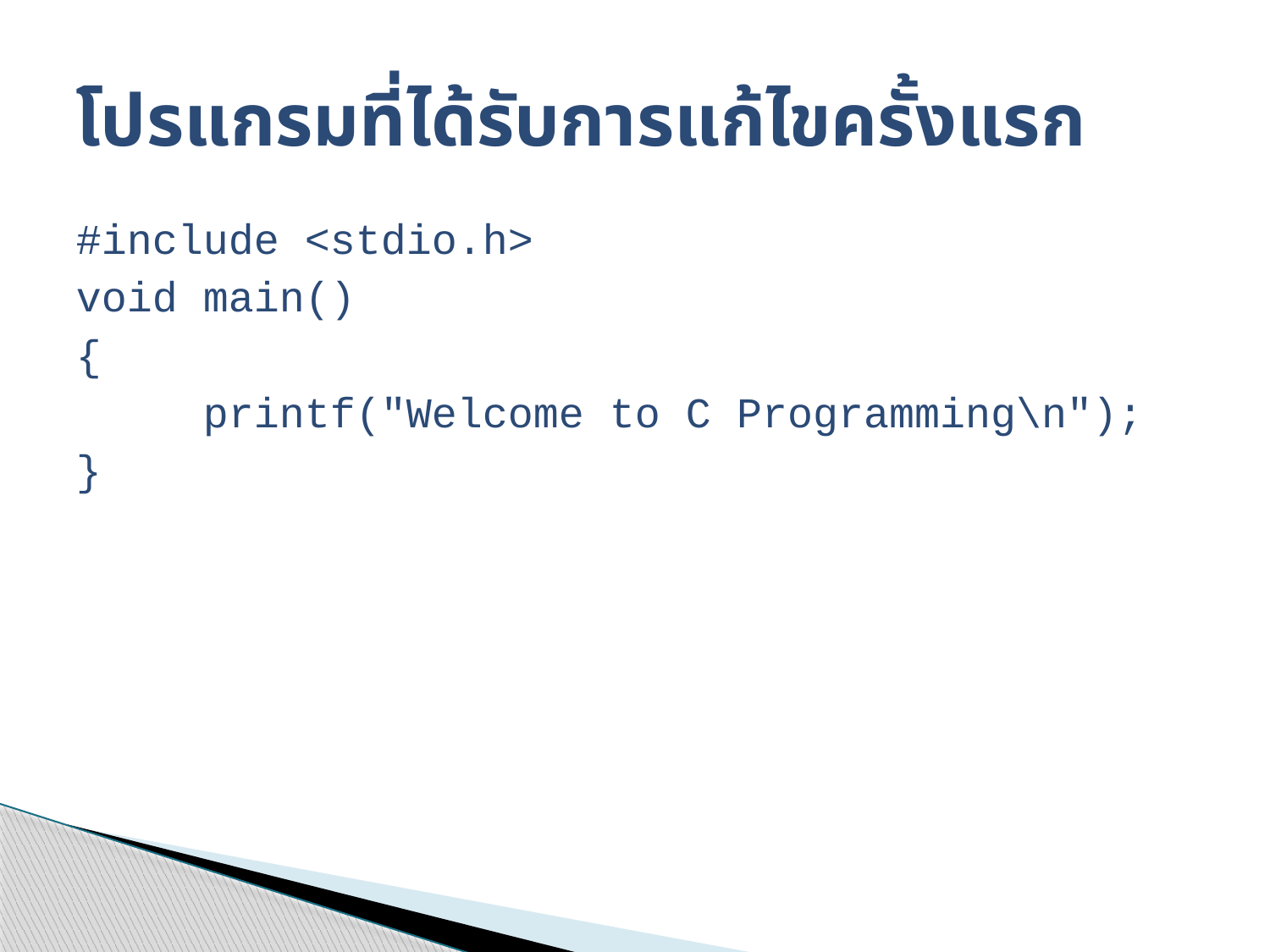

# โปรแกรมที่ได้รับการแก้ไขครั้งแรก
#include <stdio.h>
void main()
{
	printf("Welcome to C Programming\n");
}